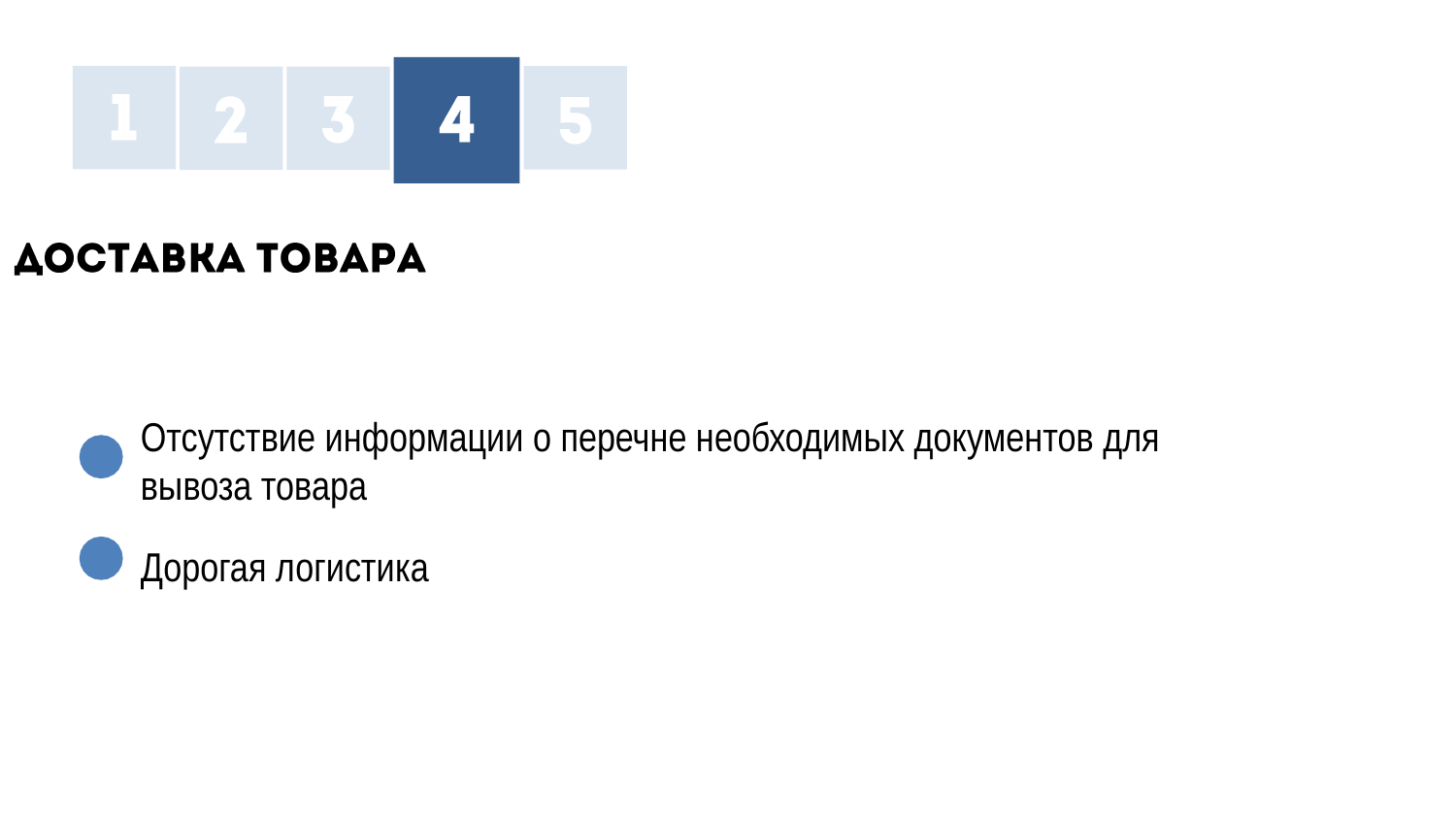

Отсутствие информации о перечне необходимых документов для
вывоза товара
Дорогая логистика